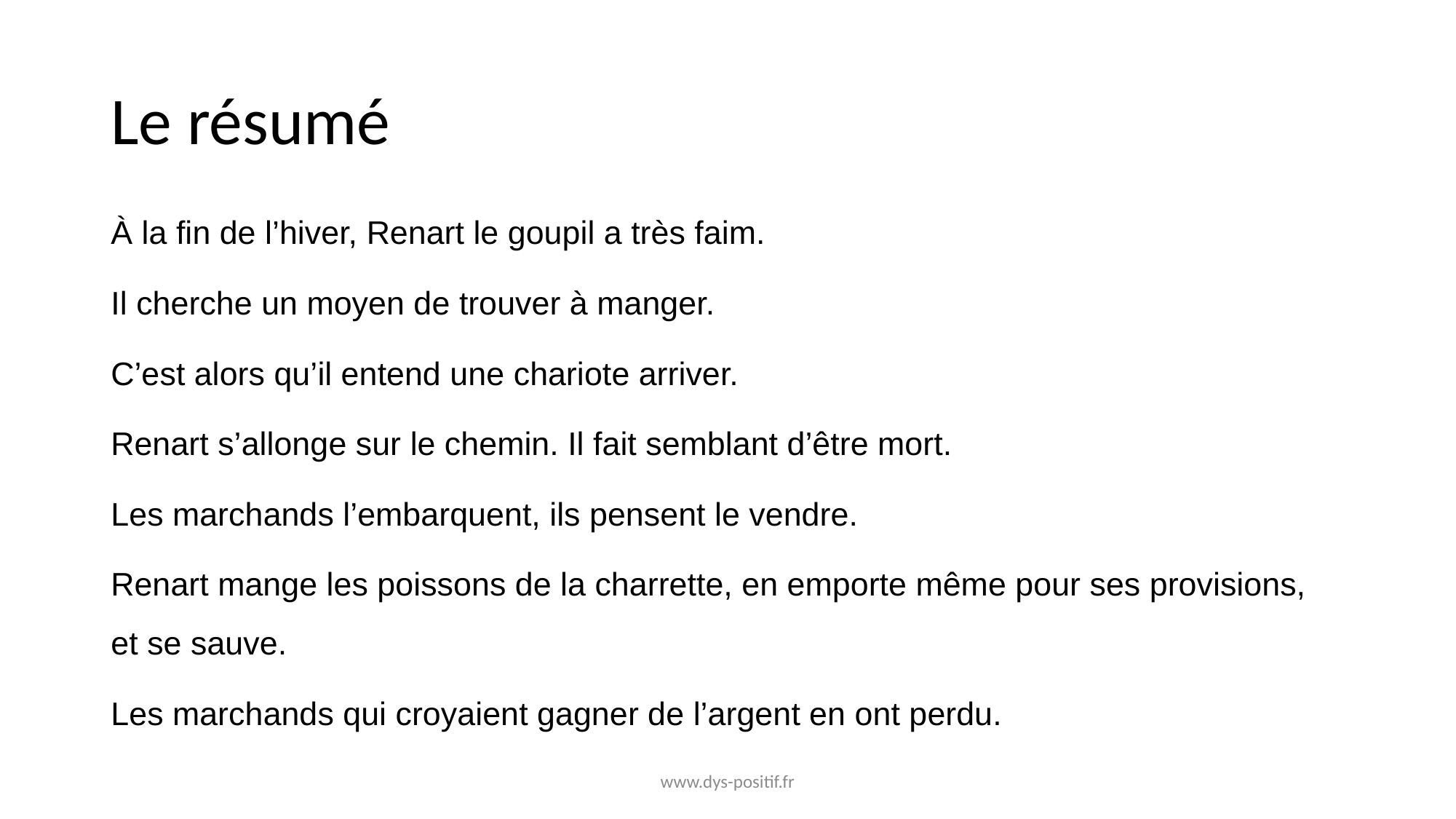

# Le résumé
À la fin de l’hiver, Renart le goupil a très faim.
Il cherche un moyen de trouver à manger.
C’est alors qu’il entend une chariote arriver.
Renart s’allonge sur le chemin. Il fait semblant d’être mort.
Les marchands l’embarquent, ils pensent le vendre.
Renart mange les poissons de la charrette, en emporte même pour ses provisions, et se sauve.
Les marchands qui croyaient gagner de l’argent en ont perdu.
www.dys-positif.fr